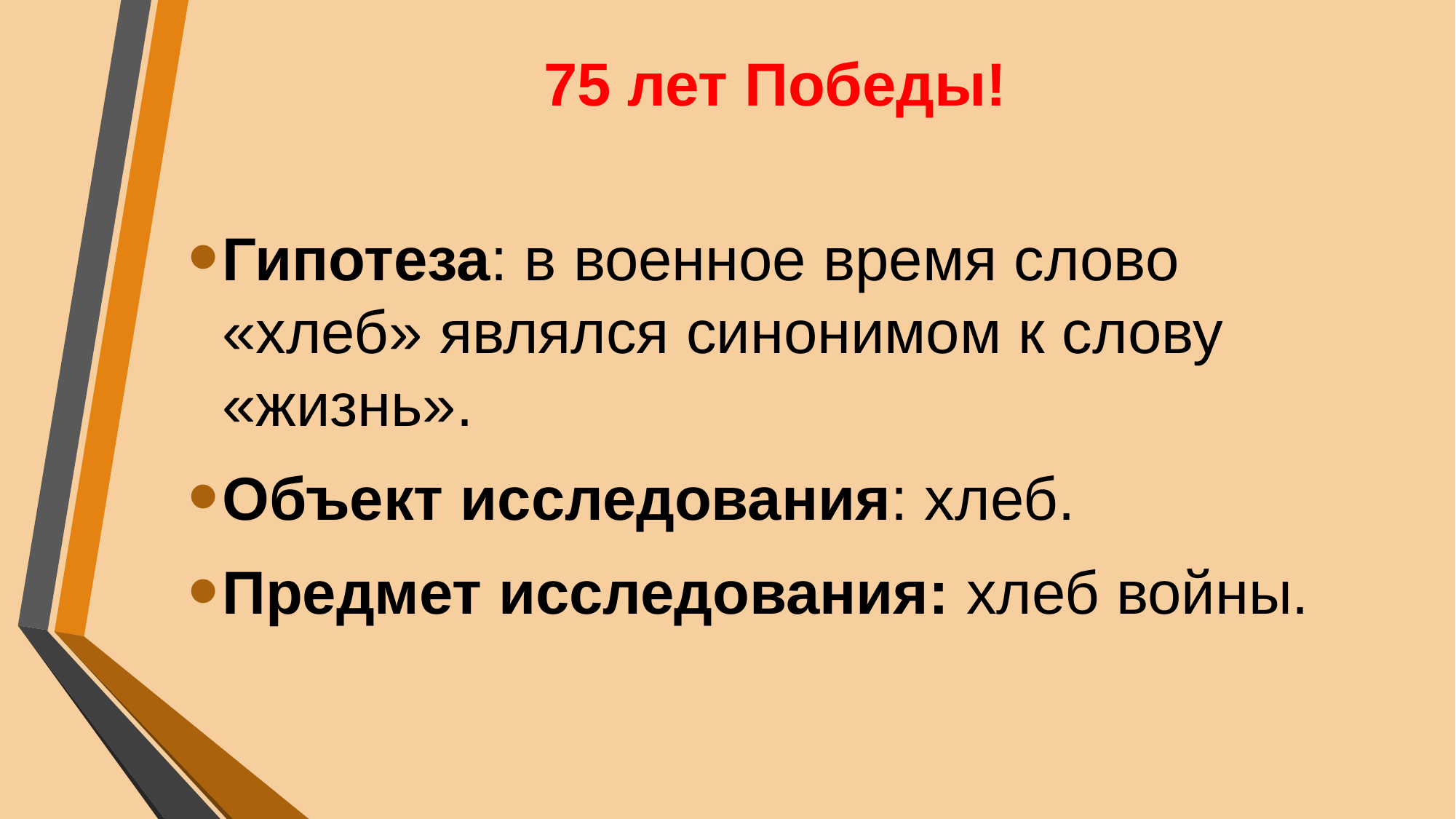

# 75 лет Победы!
Гипотеза: в военное время слово «хлеб» являлся синонимом к слову «жизнь».
Объект исследования: хлеб.
Предмет исследования: хлеб войны.